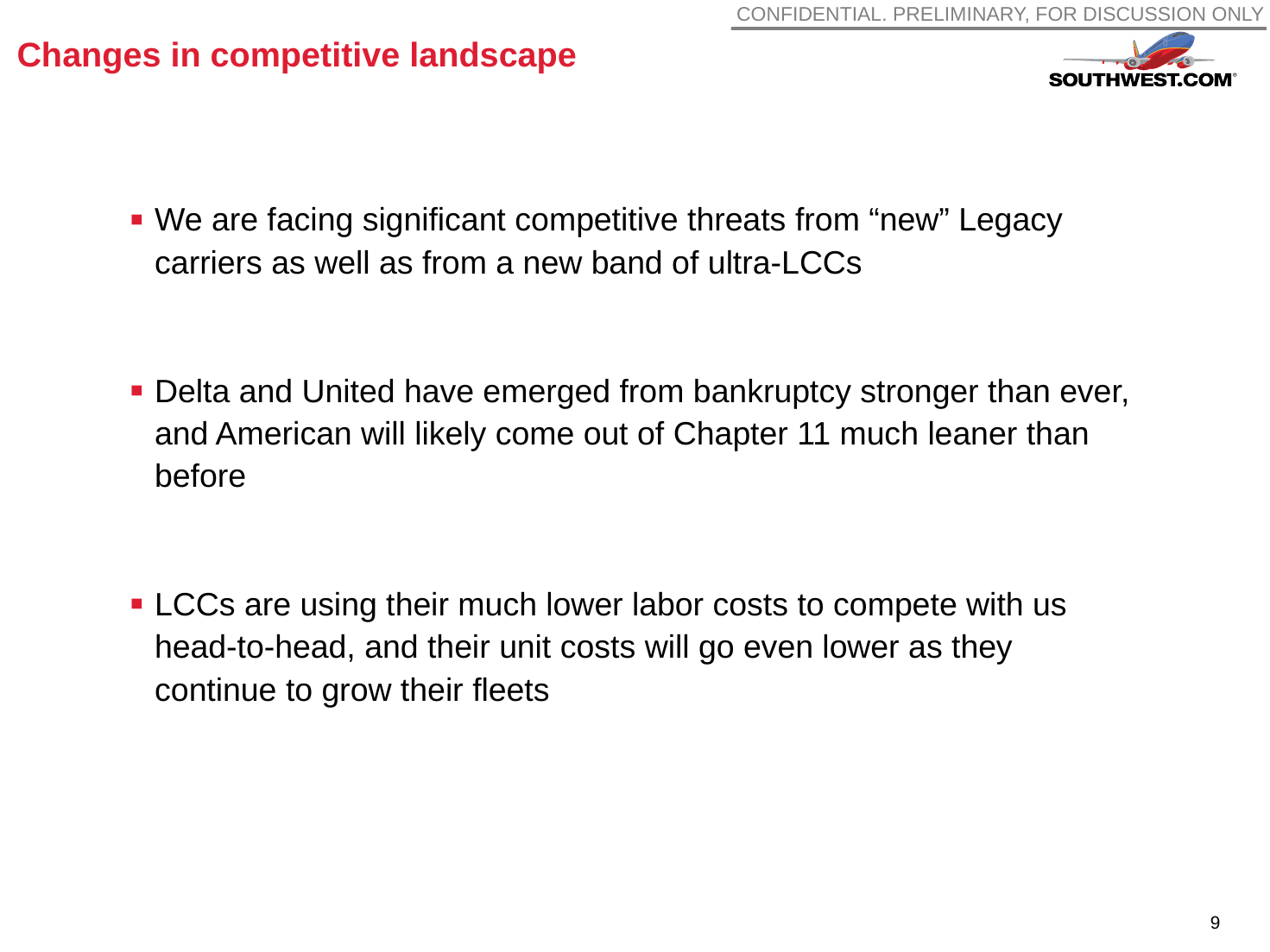

CONFIDENTIAL. PRELIMINARY, FOR DISCUSSION ONLY
# Changes in competitive landscape
We are facing significant competitive threats from “new” Legacy carriers as well as from a new band of ultra-LCCs

Delta and United have emerged from bankruptcy stronger than ever, and American will likely come out of Chapter 11 much leaner than before

LCCs are using their much lower labor costs to compete with us head-to-head, and their unit costs will go even lower as they continue to grow their fleets
9